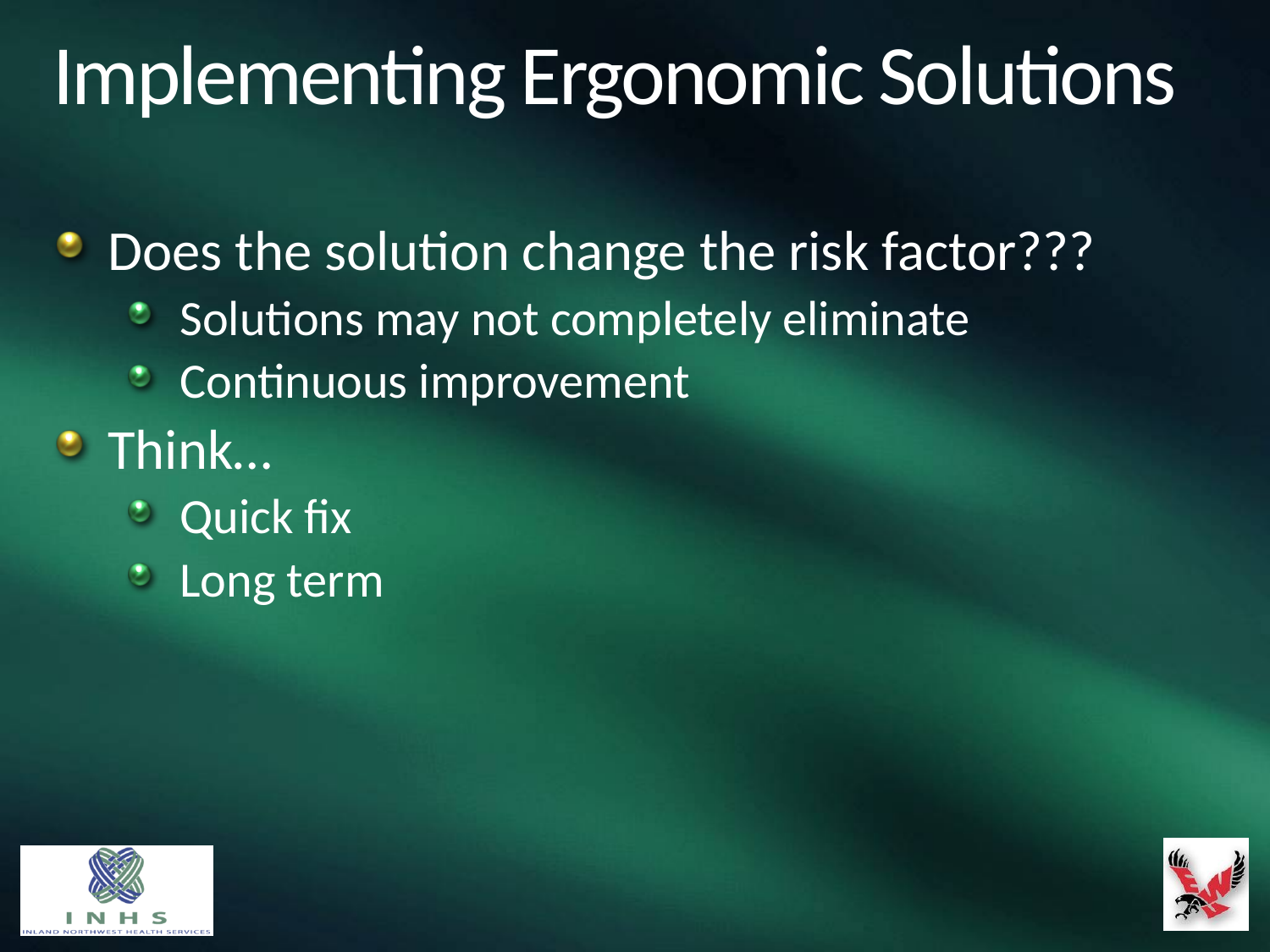

# Implementing Ergonomic Solutions
Does the solution change the risk factor???
Solutions may not completely eliminate
Continuous improvement
Think…
Quick fix
Long term